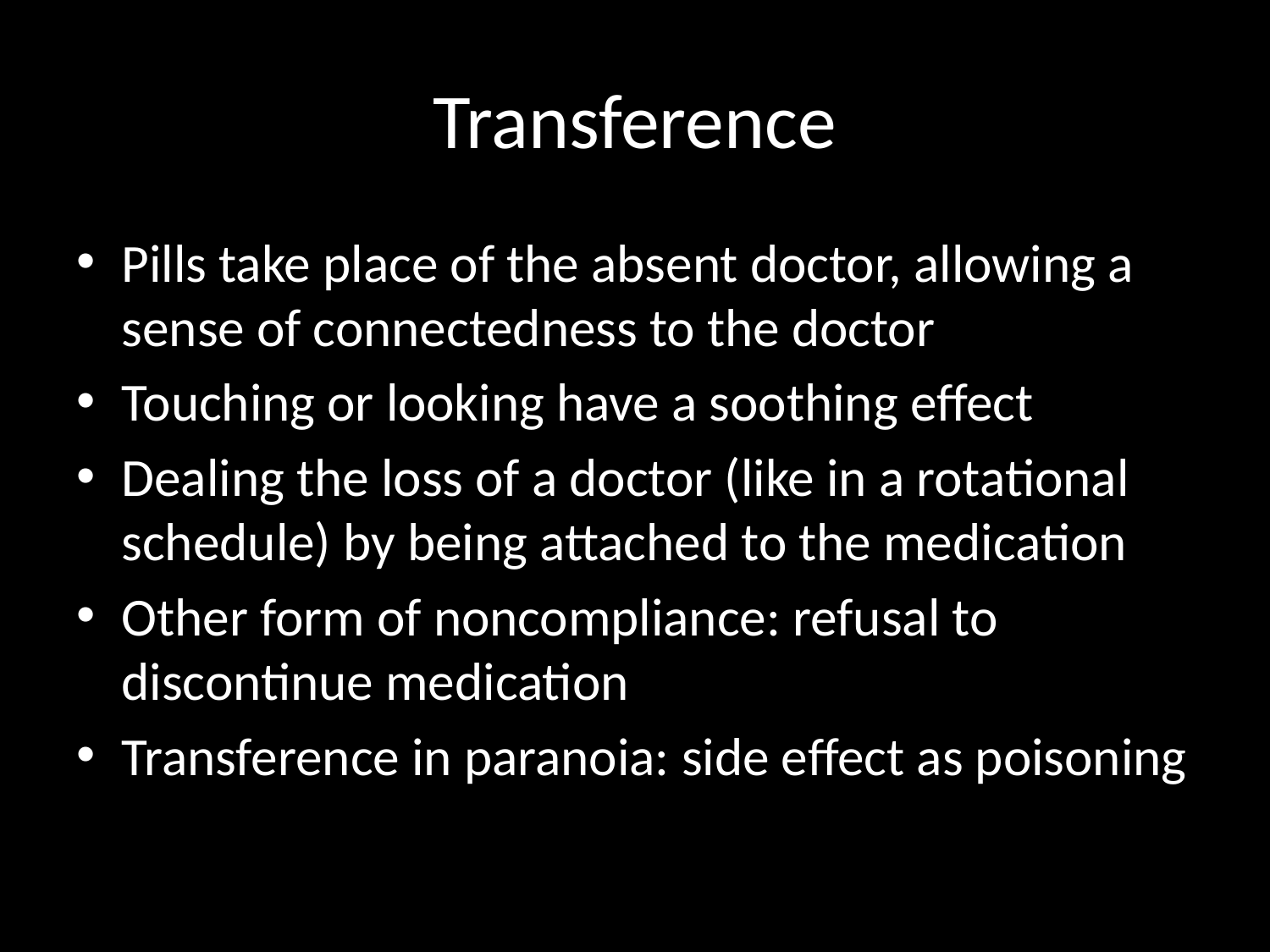

# Transference
Pills take place of the absent doctor, allowing a sense of connectedness to the doctor
Touching or looking have a soothing effect
Dealing the loss of a doctor (like in a rotational schedule) by being attached to the medication
Other form of noncompliance: refusal to discontinue medication
Transference in paranoia: side effect as poisoning